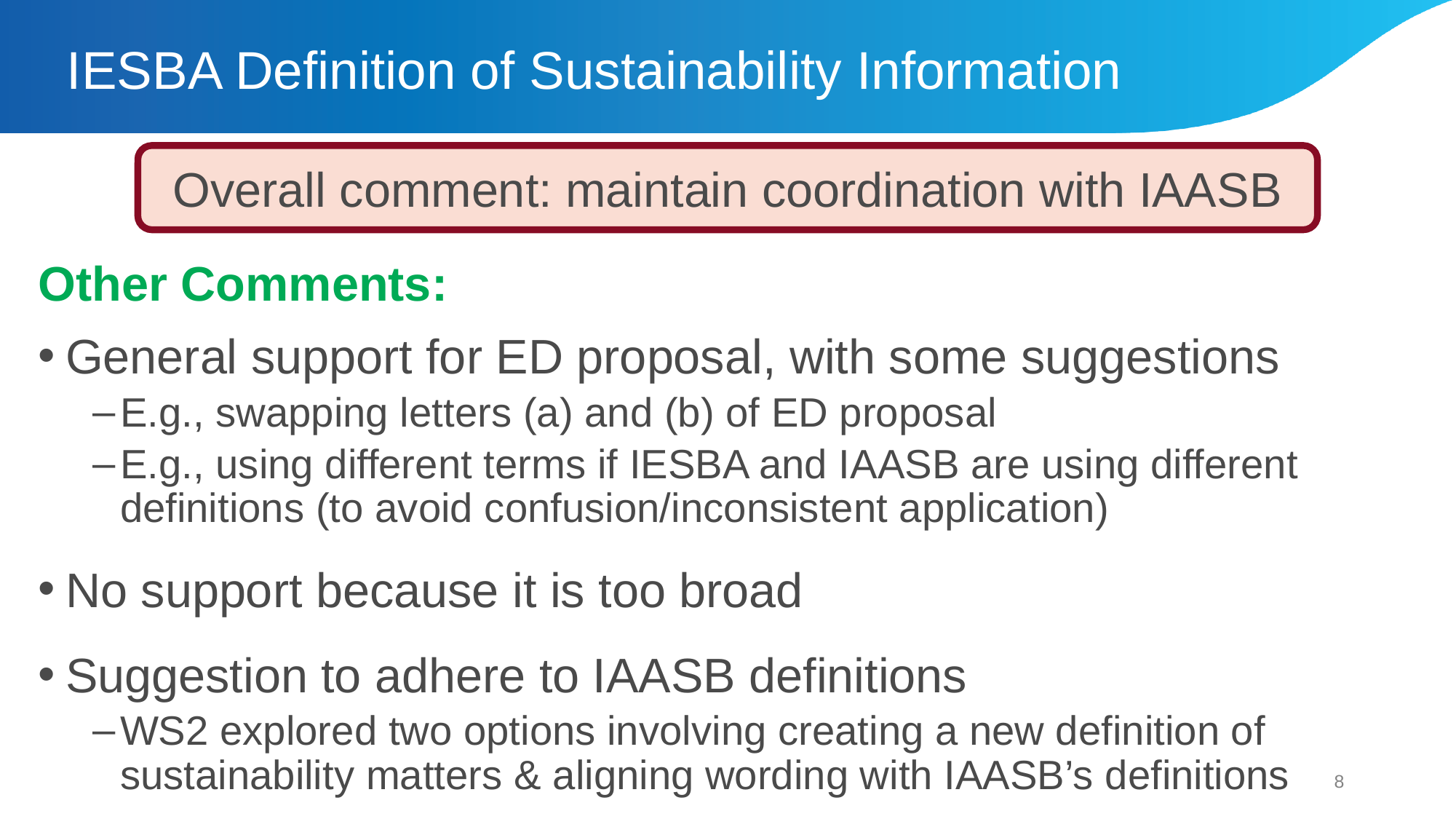

# IESBA Definition of Sustainability Information
Overall comment: maintain coordination with IAASB
Other Comments:
General support for ED proposal, with some suggestions
E.g., swapping letters (a) and (b) of ED proposal
E.g., using different terms if IESBA and IAASB are using different definitions (to avoid confusion/inconsistent application)
No support because it is too broad
Suggestion to adhere to IAASB definitions
WS2 explored two options involving creating a new definition of sustainability matters & aligning wording with IAASB’s definitions
8